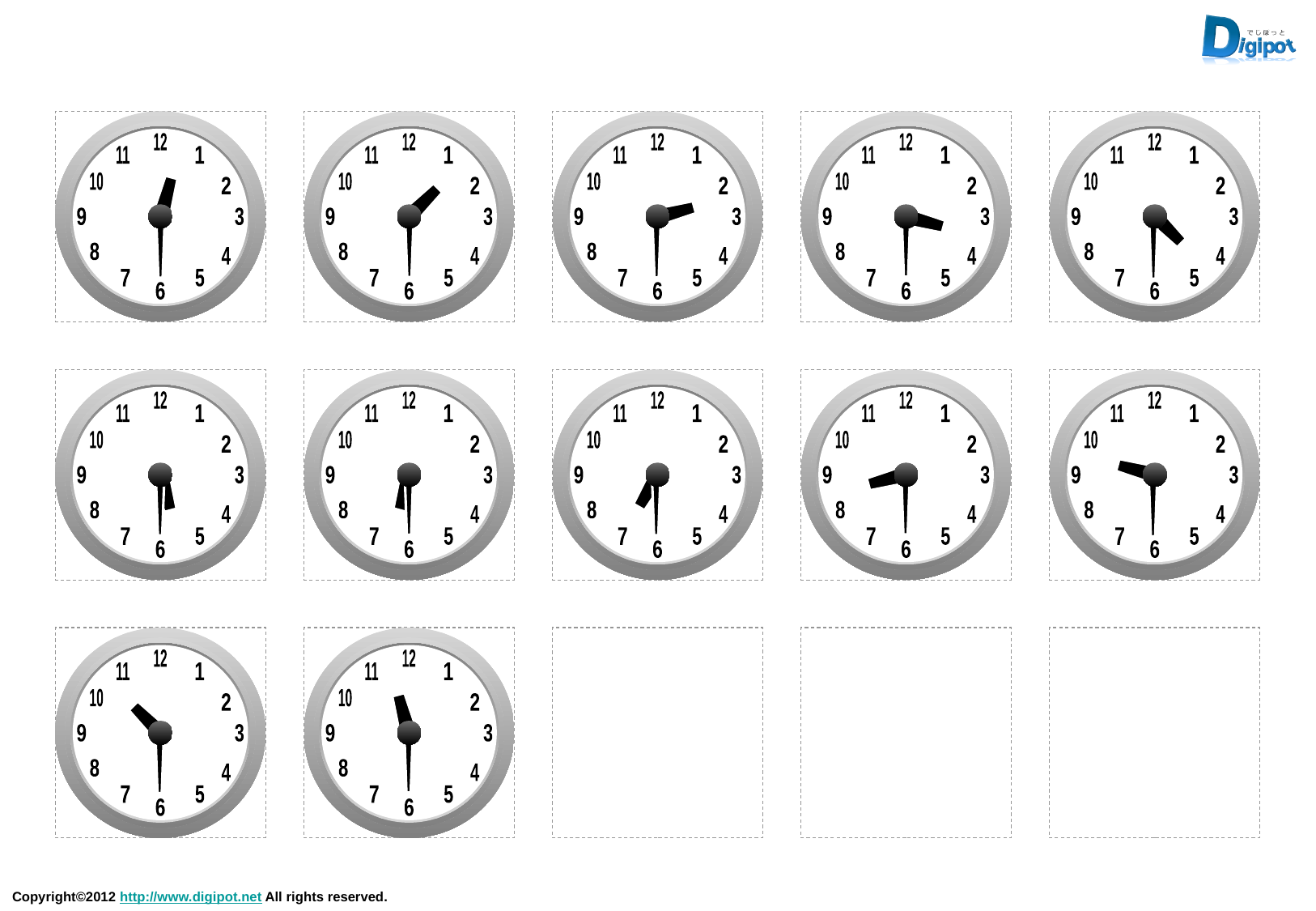

12
11
1
10

2

9
3

8
4
7
5
6

12
11
1
10
2

9
3

8
4
7
5
6

12
11
1
10
2

9
3

8
4
7
5
6

12
11
1
10
2

9
3

8
4
7
5
6

12
11
1
10
2

9
3

8
4
7
5
6

12
11
1
10
2

9
3

8
4
7
5
6

12
11
1
10
2

9
3

8
4
7
5
6

12
11
1
10
2

9
3

8
4
7
5
6

12
11
1
10
2

9
3

8
4
7
5
6

12
11
1
10
2

9
3

8
4
7
5
6

12
11
1
10
2

9
3

8
4
7
5
6

12
11
1
10
2

9
3

8
4
7
5
6